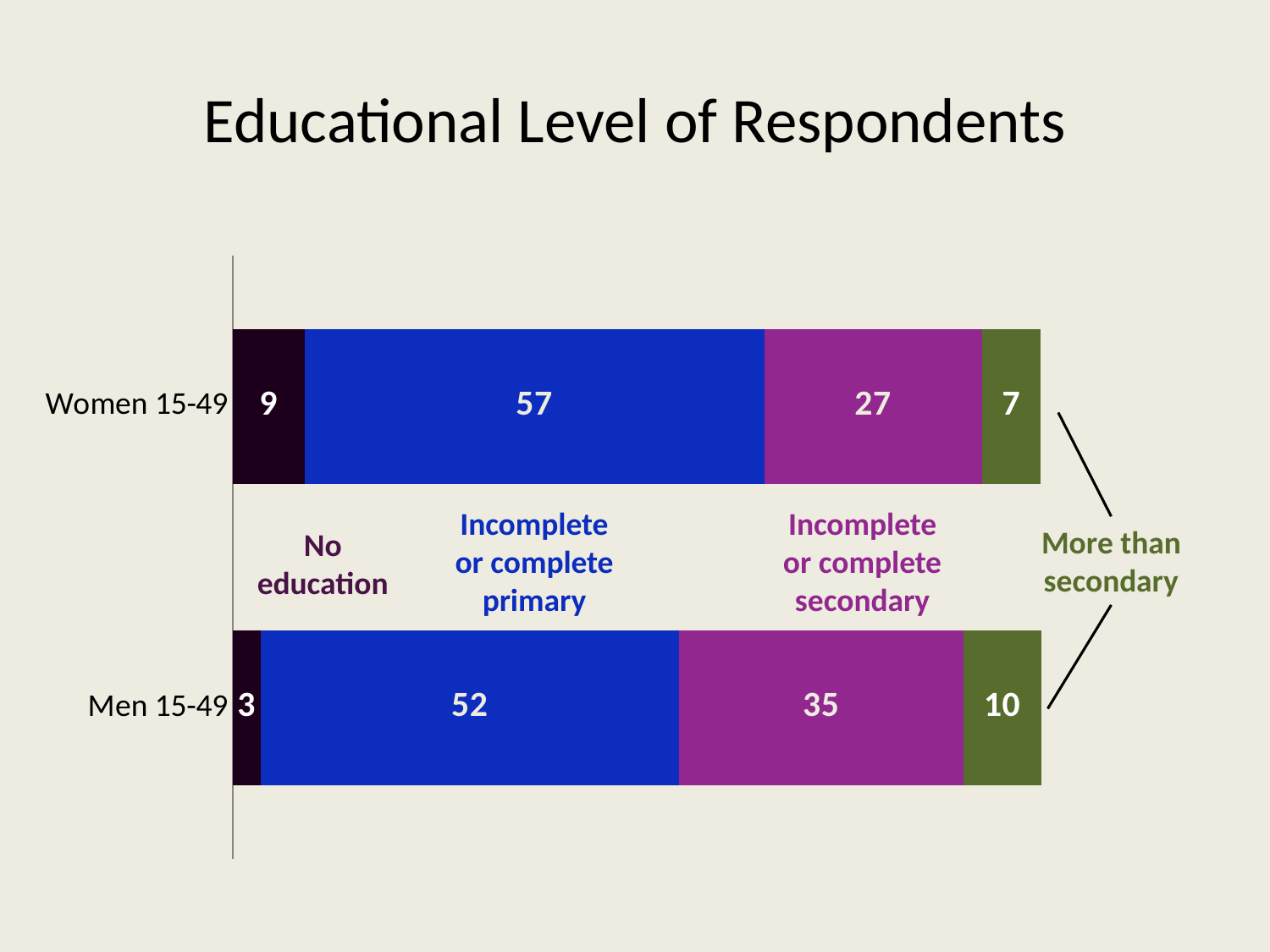

# Educational Level of Respondents

### Chart

| Category | No education | Incomplete or complete primary | Incomplete or complete secondary | More than secondary |
|---|---|---|---|---|
| Men 15-49 | 3.4 | 51.8 | 35.1 | 9.700000000000001 |
| Women 15-49 | 8.9 | 56.8 | 26.9 | 7.3 |
Incomplete or complete primary
Incomplete or complete secondary
More than secondary
No education